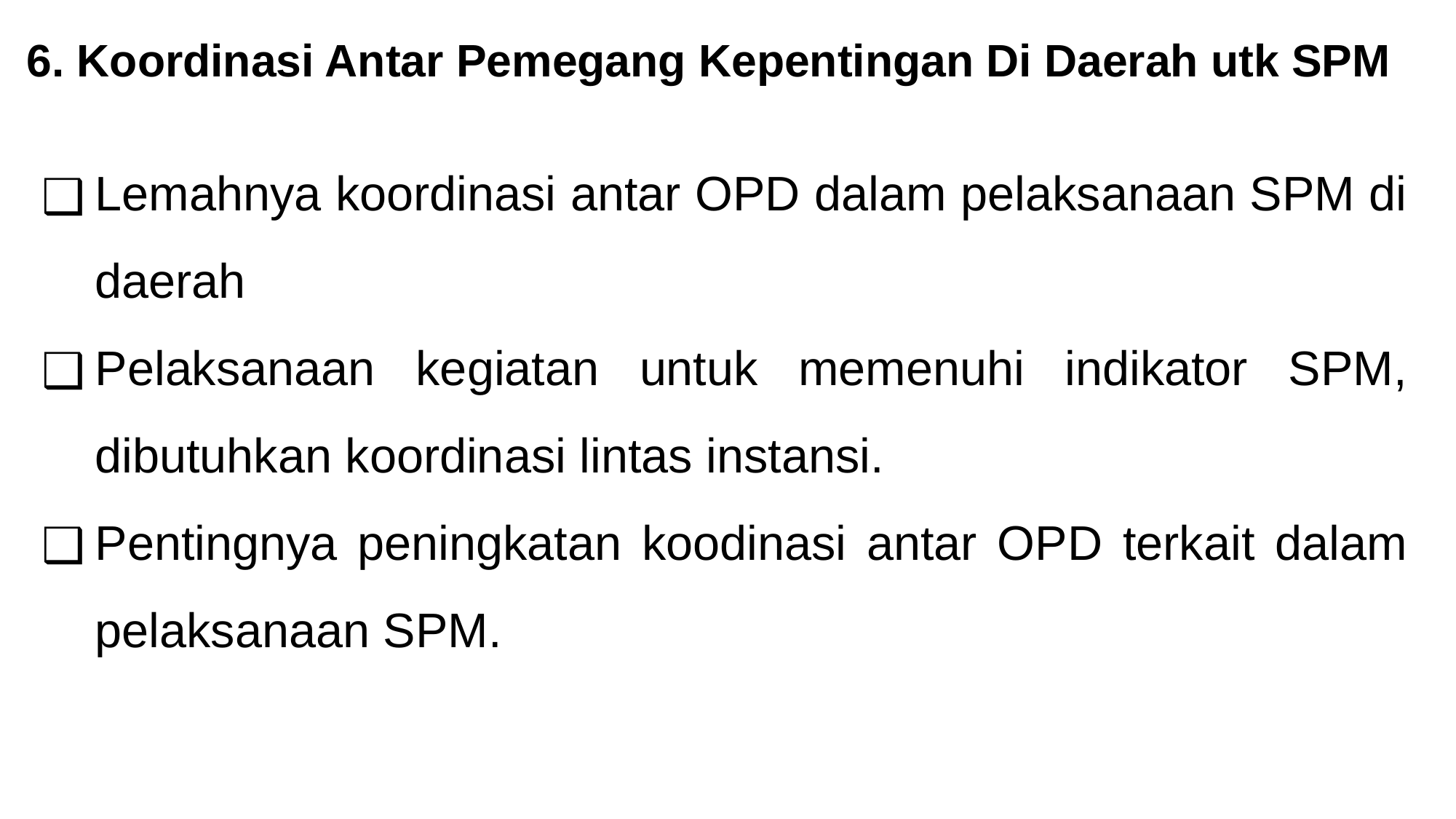

6. Koordinasi Antar Pemegang Kepentingan Di Daerah utk SPM
Lemahnya koordinasi antar OPD dalam pelaksanaan SPM di daerah
Pelaksanaan kegiatan untuk memenuhi indikator SPM, dibutuhkan koordinasi lintas instansi.
Pentingnya peningkatan koodinasi antar OPD terkait dalam pelaksanaan SPM.